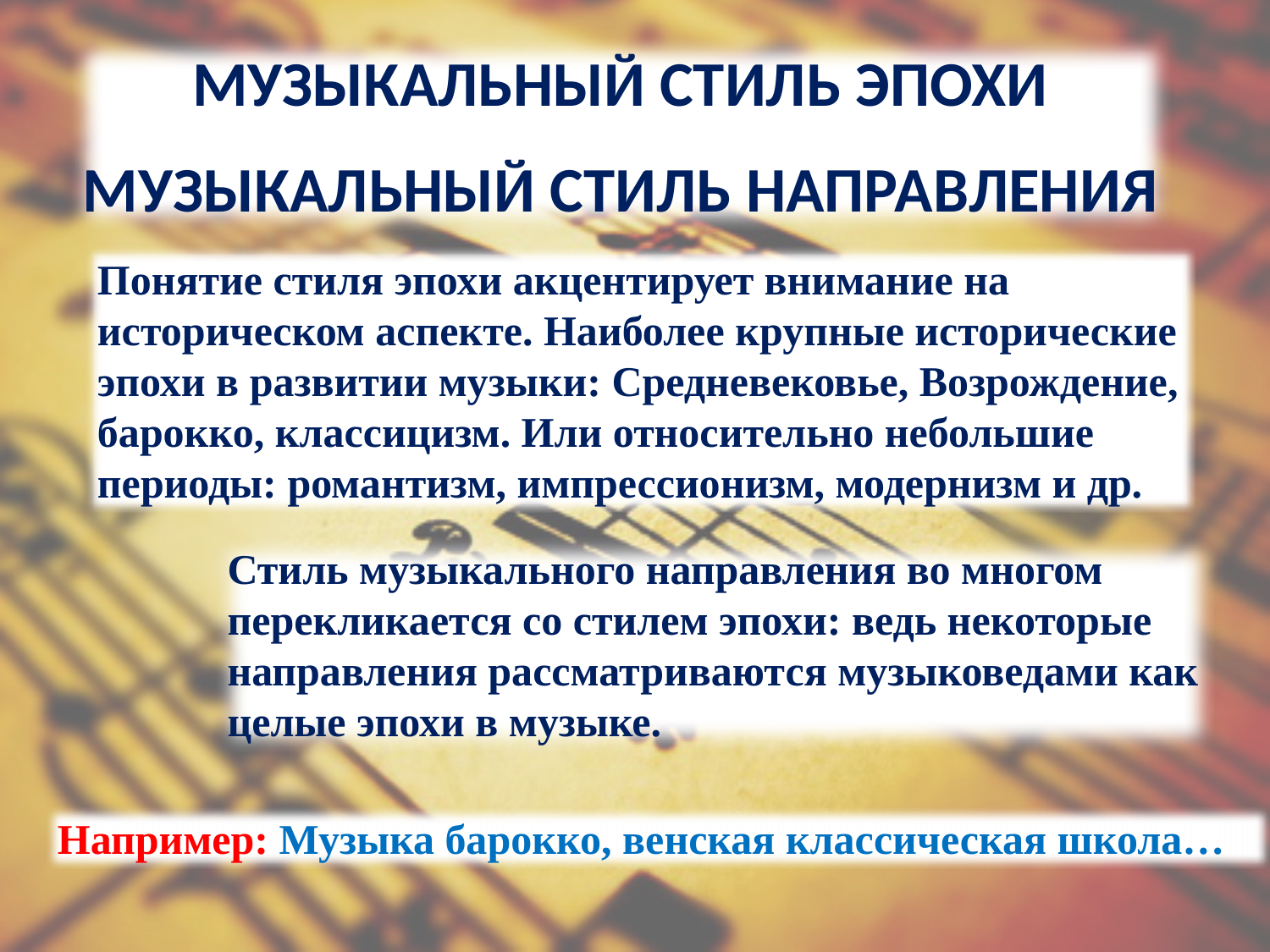

Музыкальный стиль эпохи

Музыкальный стиль направления
Понятие стиля эпохи акцентирует внимание на историческом аспекте. Наиболее крупные исторические эпохи в развитии музыки: Средневековье, Возрождение, барокко, классицизм. Или относительно небольшие периоды: романтизм, импрессионизм, модернизм и др.
Стиль музыкального направления во многом перекликается со стилем эпохи: ведь некоторые направления рассматриваются музыковедами как целые эпохи в музыке.
Например: Музыка барокко, венская классическая школа…